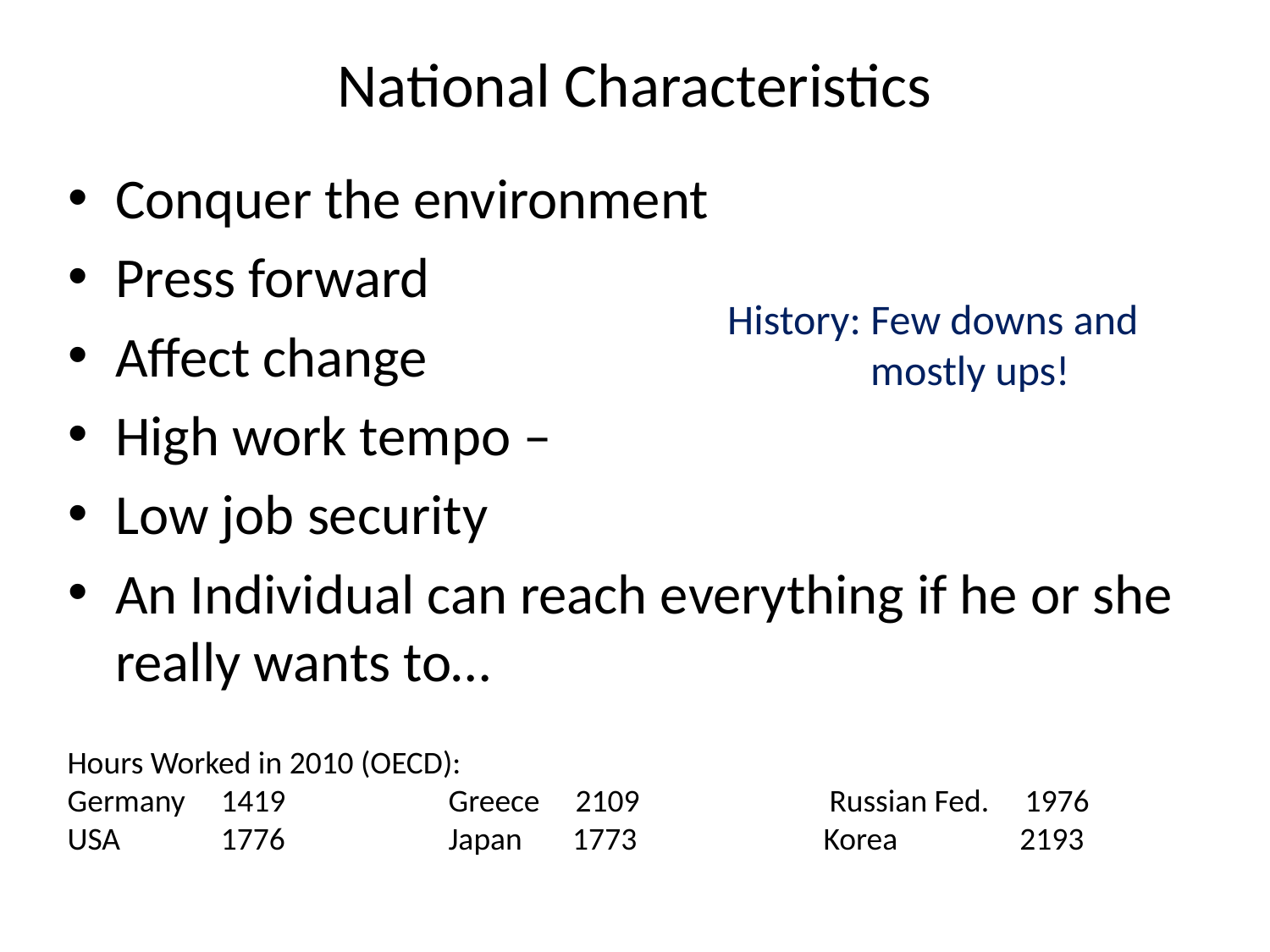

# National Characteristics
Conquer the environment
Press forward
Affect change
High work tempo –
Low job security
An Individual can reach everything if he or she really wants to…

History: Few downs and
               mostly ups!
Hours Worked in 2010 (OECD):
Germany     1419 		Greece	2109		Russian Fed.     1976
USA              1776 		Japan       1773                          Korea                 2193